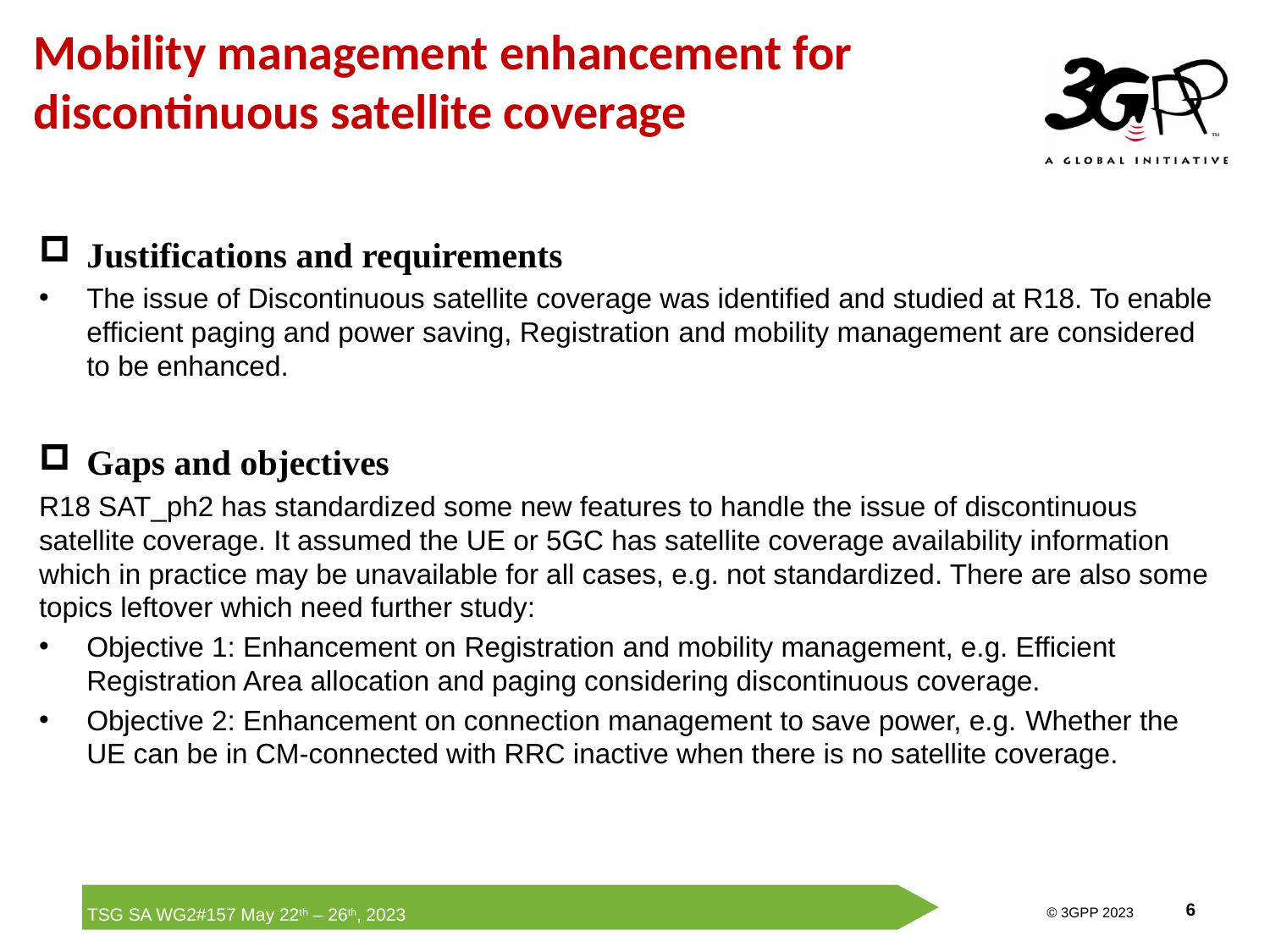

# Mobility management enhancement for discontinuous satellite coverage
Justifications and requirements
The issue of Discontinuous satellite coverage was identified and studied at R18. To enable efficient paging and power saving, Registration and mobility management are considered to be enhanced.

Gaps and objectives
R18 SAT_ph2 has standardized some new features to handle the issue of discontinuous satellite coverage. It assumed the UE or 5GC has satellite coverage availability information which in practice may be unavailable for all cases, e.g. not standardized. There are also some topics leftover which need further study:
Objective 1: Enhancement on Registration and mobility management, e.g. Efficient Registration Area allocation and paging considering discontinuous coverage.
Objective 2: Enhancement on connection management to save power, e.g. Whether the UE can be in CM-connected with RRC inactive when there is no satellite coverage.